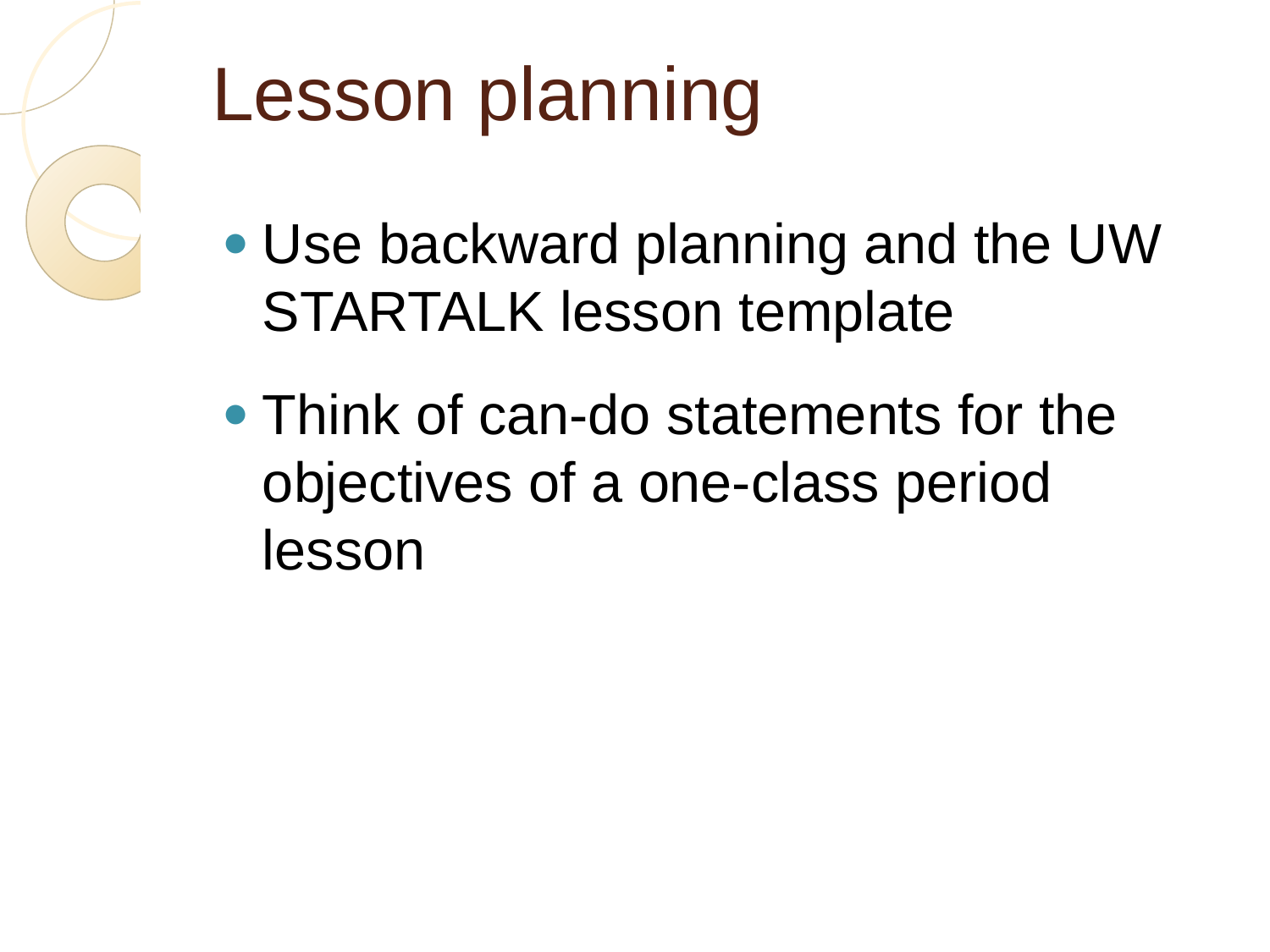

# Lesson planning
Use backward planning and the UW STARTALK lesson template
Think of can-do statements for the objectives of a one-class period lesson